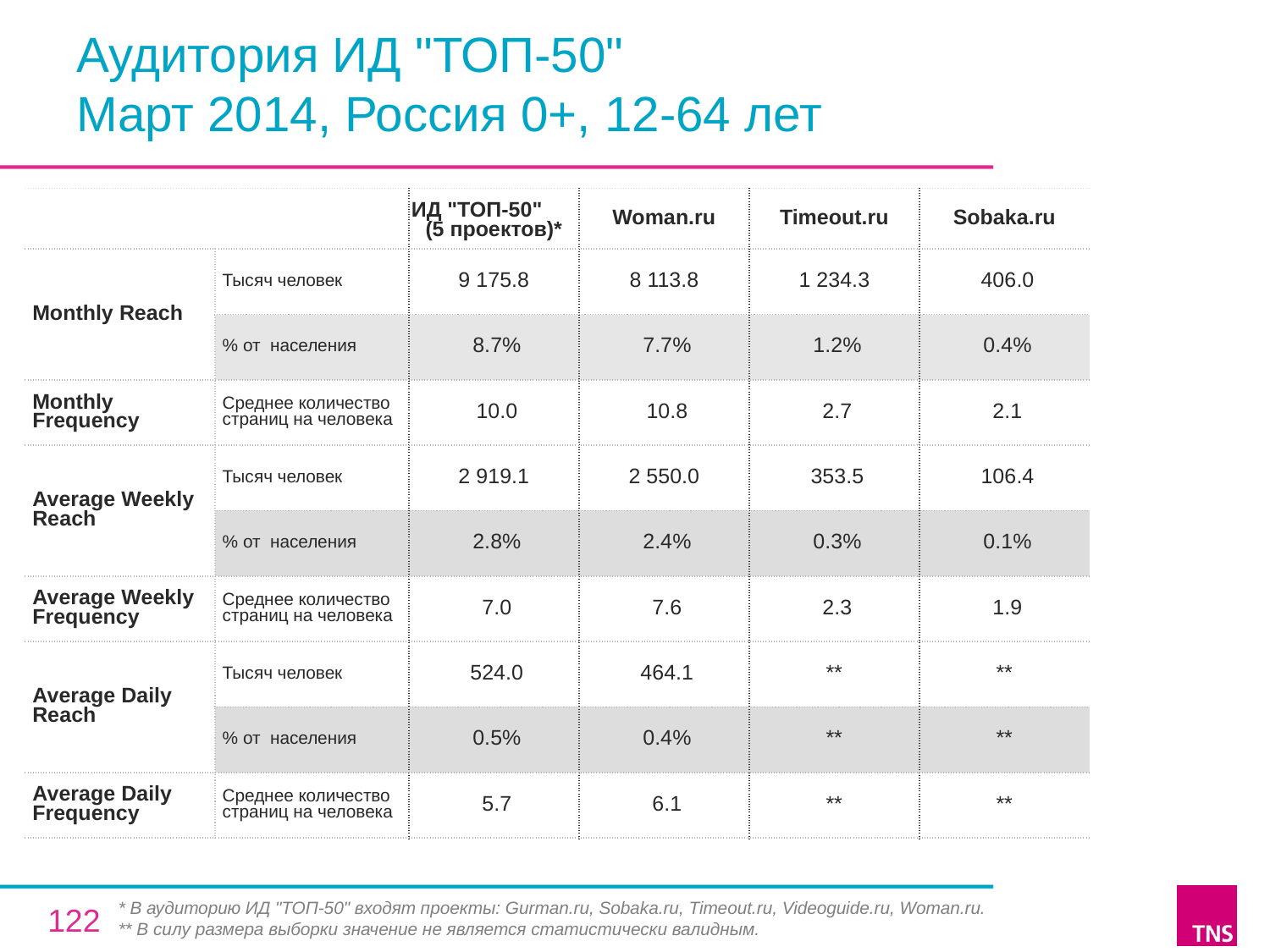

# Аудитория ИД "ТОП-50" Март 2014, Россия 0+, 12-64 лет
|  |  | ИД "ТОП-50" (5 проектов)\* | Woman.ru | Timeout.ru | Sobaka.ru |
| --- | --- | --- | --- | --- | --- |
| Monthly Reach | Тысяч человек | 9 175.8 | 8 113.8 | 1 234.3 | 406.0 |
|  | % от населения | 8.7% | 7.7% | 1.2% | 0.4% |
| Monthly Frequency | Среднее количество страниц на человека | 10.0 | 10.8 | 2.7 | 2.1 |
| Average Weekly Reach | Тысяч человек | 2 919.1 | 2 550.0 | 353.5 | 106.4 |
|  | % от населения | 2.8% | 2.4% | 0.3% | 0.1% |
| Average Weekly Frequency | Среднее количество страниц на человека | 7.0 | 7.6 | 2.3 | 1.9 |
| Average Daily Reach | Тысяч человек | 524.0 | 464.1 | \*\* | \*\* |
|  | % от населения | 0.5% | 0.4% | \*\* | \*\* |
| Average Daily Frequency | Среднее количество страниц на человека | 5.7 | 6.1 | \*\* | \*\* |
* В аудиторию ИД "ТОП-50" входят проекты: Gurman.ru, Sobaka.ru, Timeout.ru, Videoguide.ru, Woman.ru.
** В силу размера выборки значение не является статистически валидным.
122